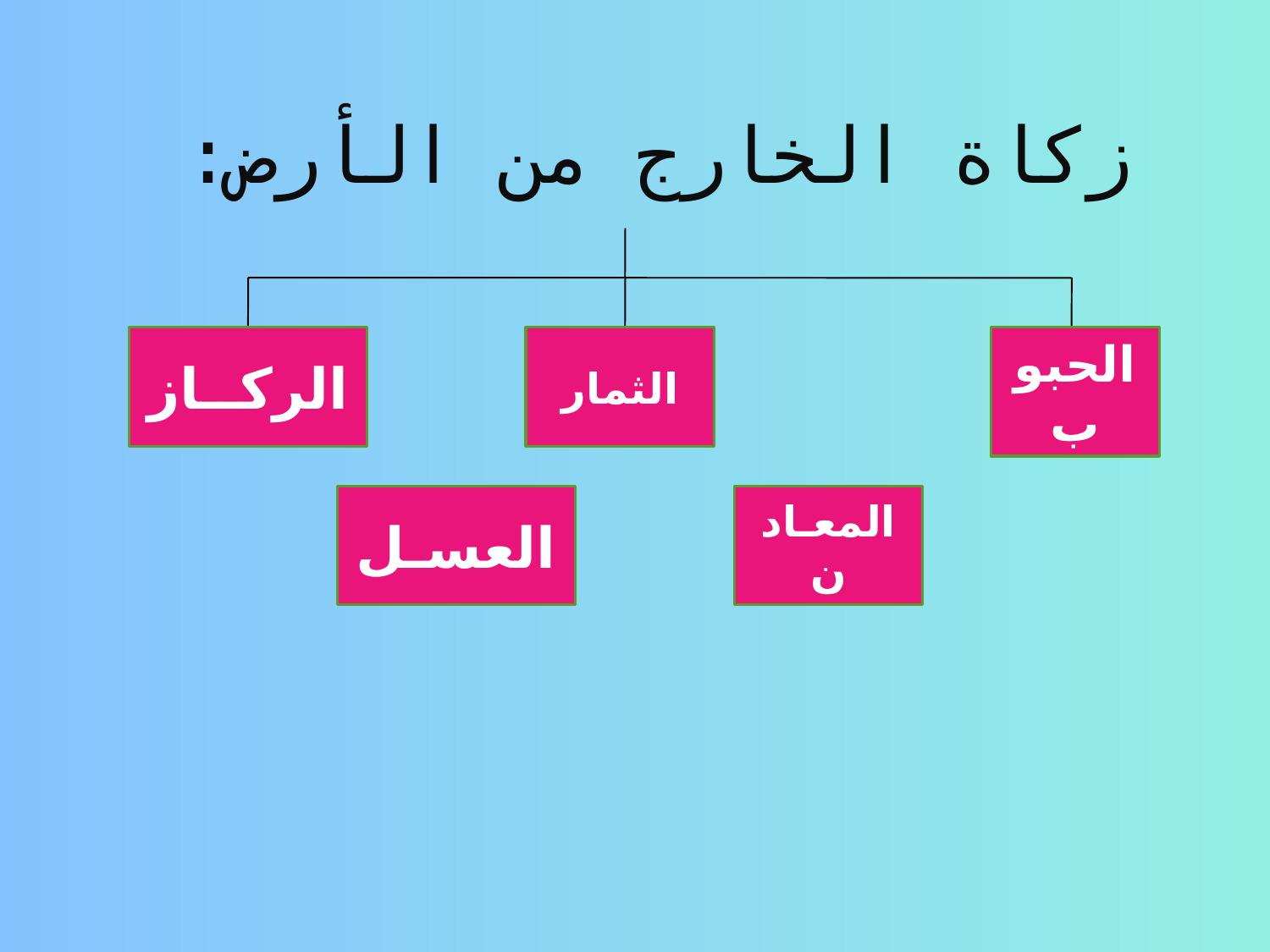

# زكاة الخارج من الأرض:
الركــاز
الثمار
الحبوب
العسـل
المعـادن